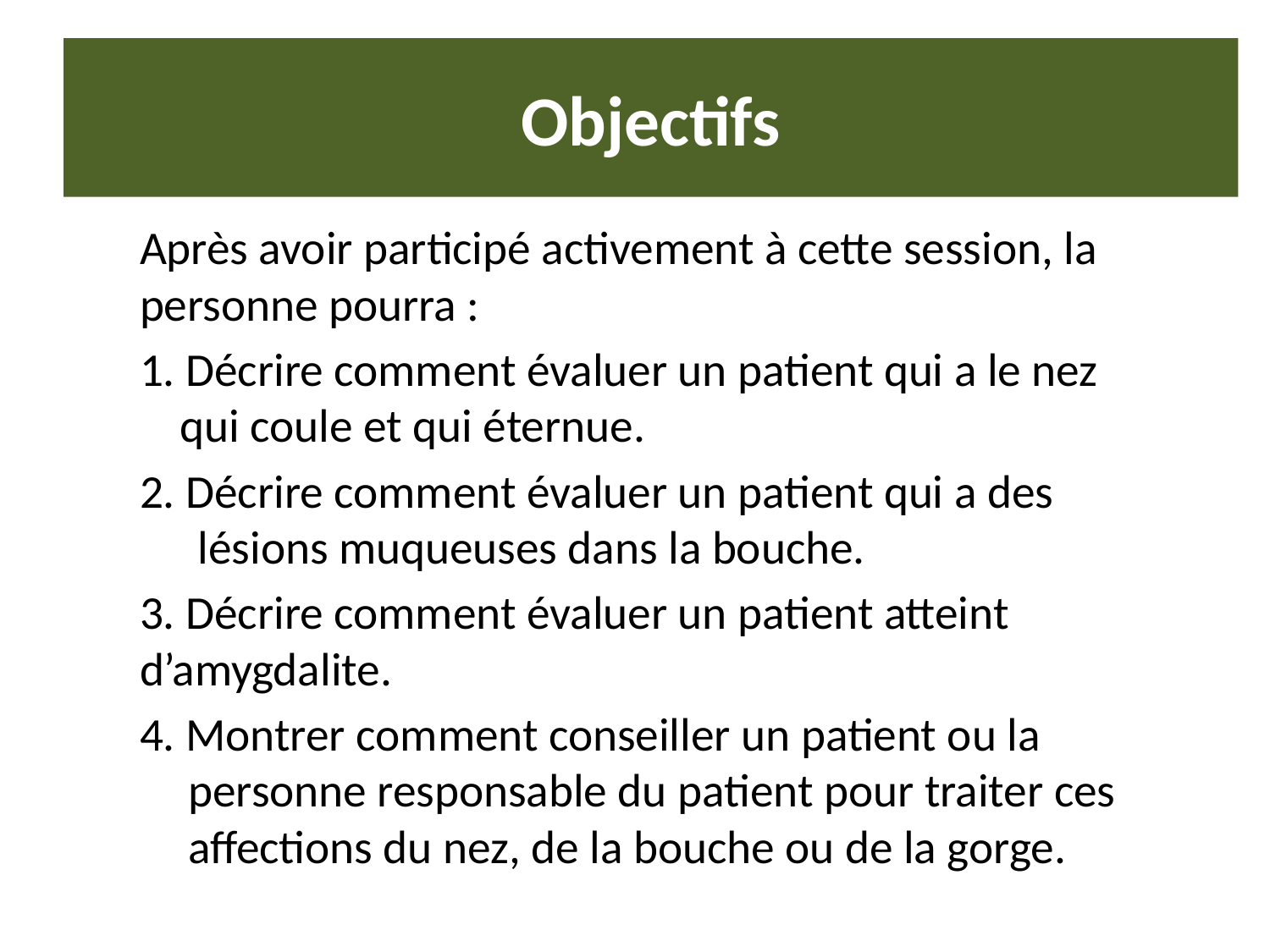

# Objectifs
Après avoir participé activement à cette session, la personne pourra :
1. Décrire comment évaluer un patient qui a le nez qui coule et qui éternue.
2. Décrire comment évaluer un patient qui a des lésions muqueuses dans la bouche.
3. Décrire comment évaluer un patient atteint d’amygdalite.
4. Montrer comment conseiller un patient ou la personne responsable du patient pour traiter ces affections du nez, de la bouche ou de la gorge.